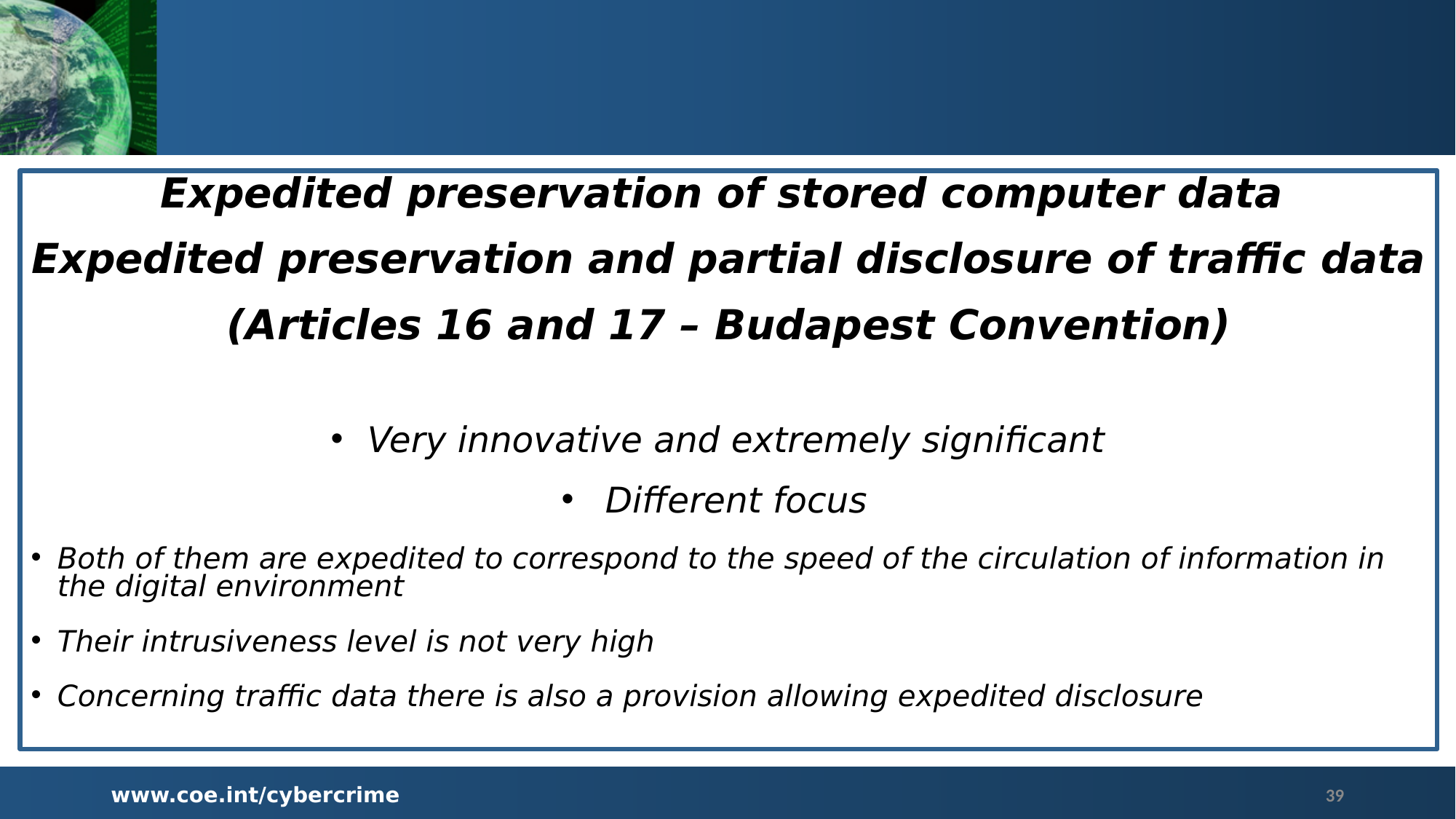

Expedited preservation of stored computer data
Expedited preservation and partial disclosure of traffic data
(Articles 16 and 17 – Budapest Convention)

Very innovative and extremely significant
Different focus
Both of them are expedited to correspond to the speed of the circulation of information in the digital environment
Their intrusiveness level is not very high
Concerning traffic data there is also a provision allowing expedited disclosure
www.coe.int/cybercrime
39